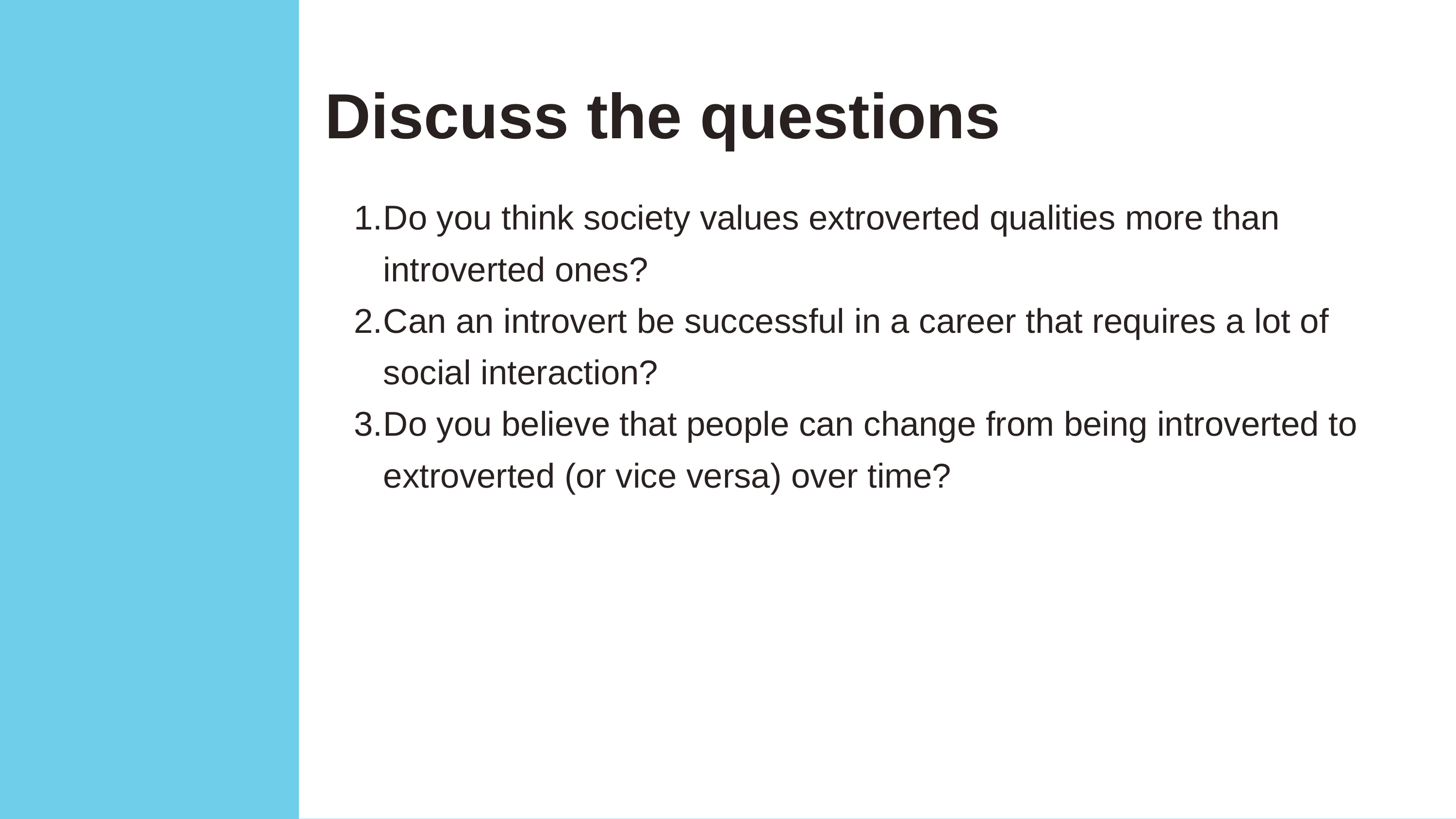

Discuss the questions
Do you think society values extroverted qualities more than introverted ones?
Can an introvert be successful in a career that requires a lot of social interaction?
Do you believe that people can change from being introverted to extroverted (or vice versa) over time?